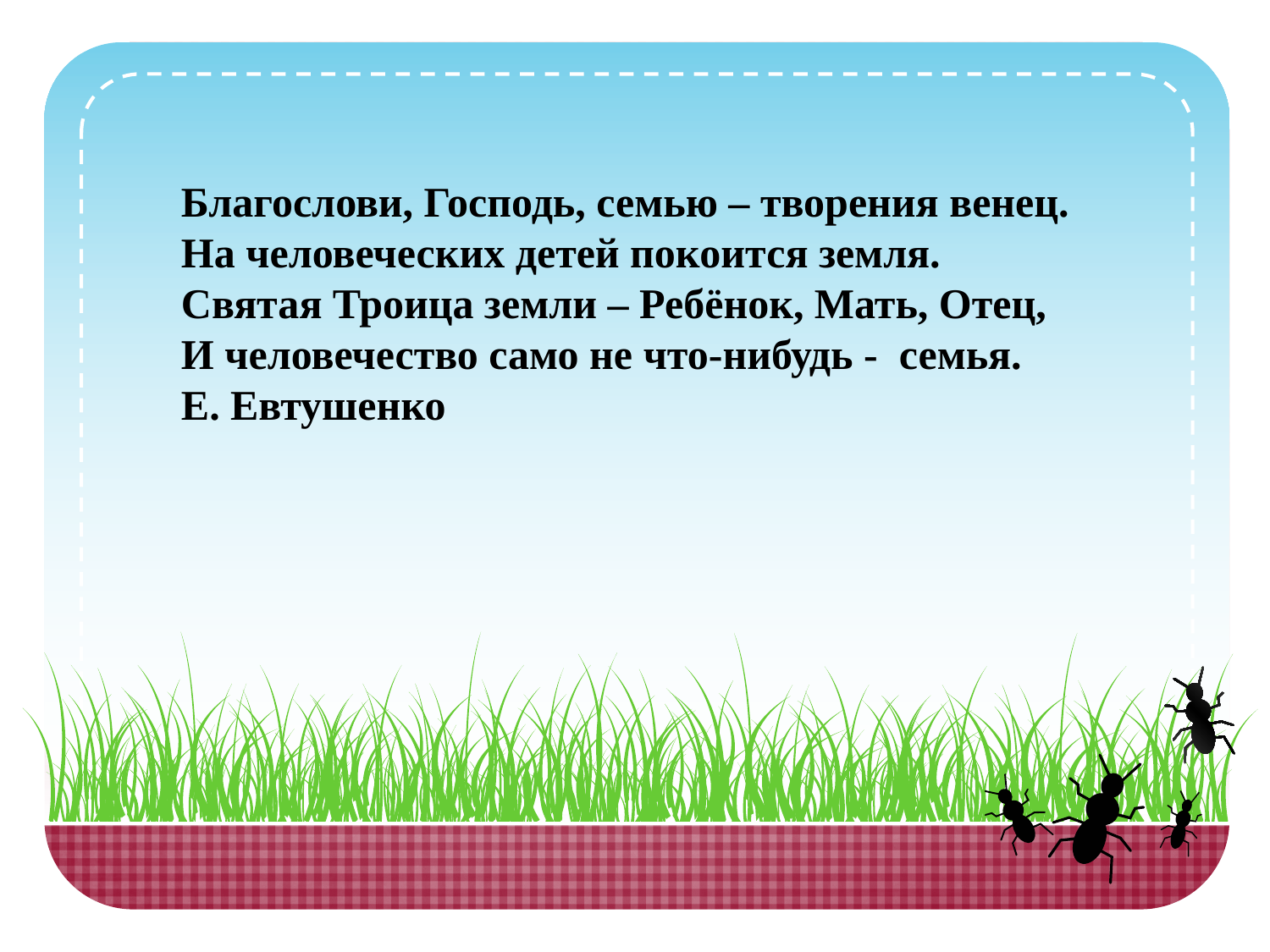

Благослови, Господь, семью – творения венец.
На человеческих детей покоится земля.
Святая Троица земли – Ребёнок, Мать, Отец,
И человечество само не что-нибудь -  семья.
Е. Евтушенко